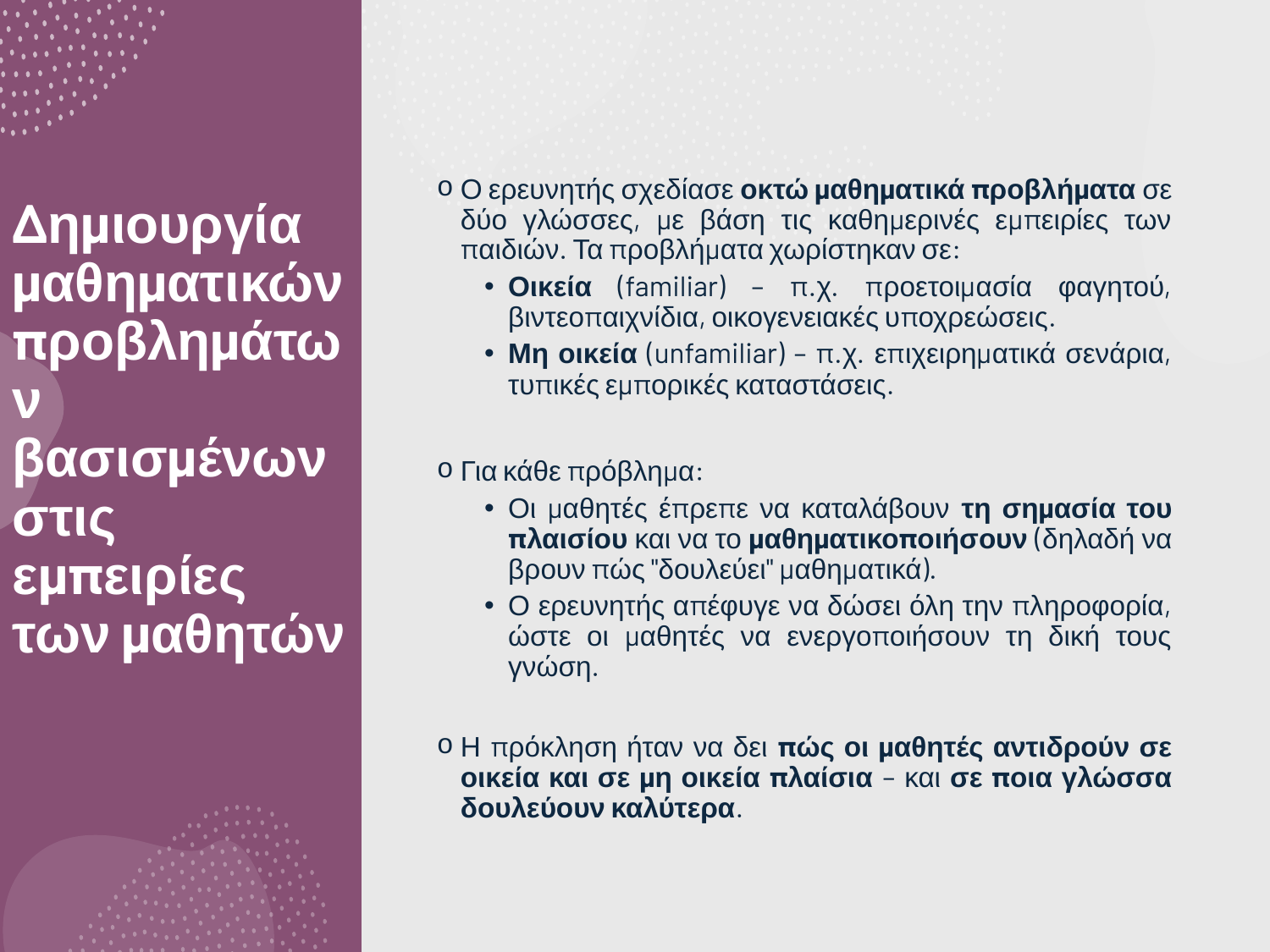

Ο ερευνητής σχεδίασε οκτώ μαθηματικά προβλήματα σε δύο γλώσσες, με βάση τις καθημερινές εμπειρίες των παιδιών. Τα προβλήματα χωρίστηκαν σε:
Οικεία (familiar) – π.χ. προετοιμασία φαγητού, βιντεοπαιχνίδια, οικογενειακές υποχρεώσεις.
Μη οικεία (unfamiliar) – π.χ. επιχειρηματικά σενάρια, τυπικές εμπορικές καταστάσεις.

Για κάθε πρόβλημα:
Οι μαθητές έπρεπε να καταλάβουν τη σημασία του πλαισίου και να το μαθηματικοποιήσουν (δηλαδή να βρουν πώς ''δουλεύει'' μαθηματικά).
Ο ερευνητής απέφυγε να δώσει όλη την πληροφορία, ώστε οι μαθητές να ενεργοποιήσουν τη δική τους γνώση.

Η πρόκληση ήταν να δει πώς οι μαθητές αντιδρούν σε οικεία και σε μη οικεία πλαίσια – και σε ποια γλώσσα δουλεύουν καλύτερα.
# Δημιουργία μαθηματικών προβλημάτων βασισμένων στις εμπειρίες των μαθητών